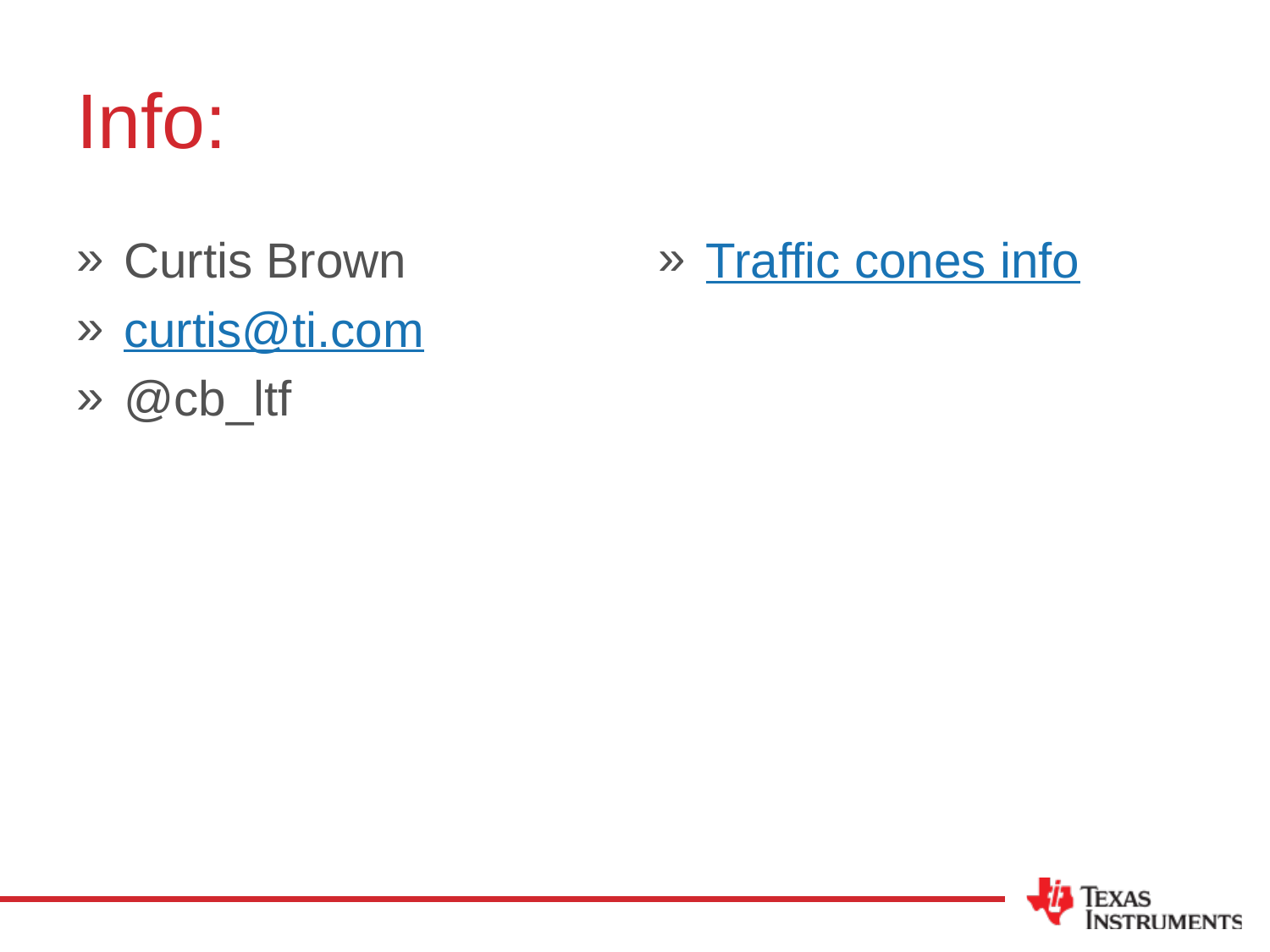

# Info:
Curtis Brown
curtis@ti.com
@cb_ltf

Traffic cones info